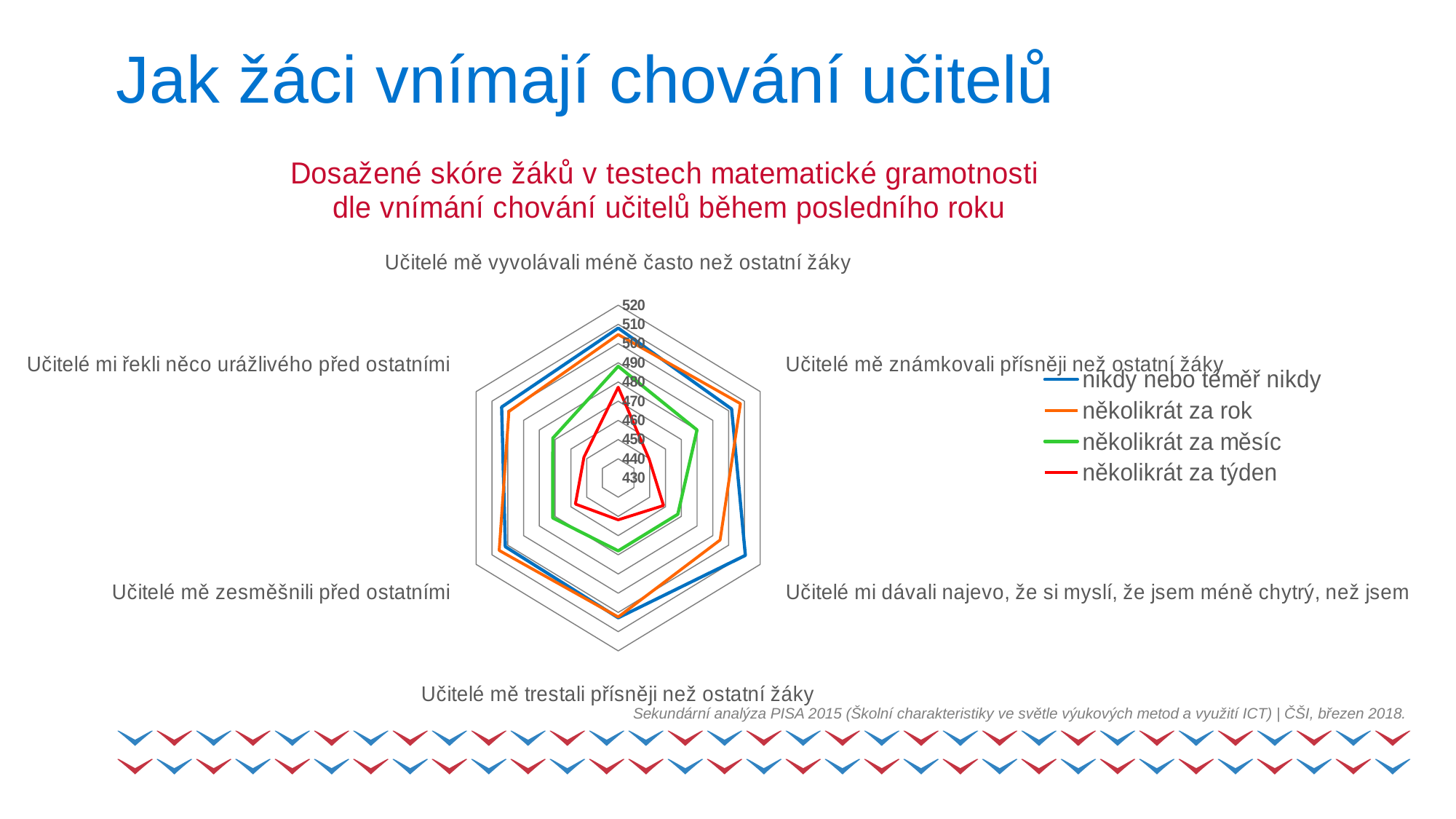

Jak žáci vnímají chování učitelů

### Chart: Dosažené skóre žáků v testech matematické gramotnosti
dle vnímání chování učitelů během posledního roku

| Category | nikdy nebo téměř nikdy | několikrát za rok | několikrát za měsíc | několikrát za týden |
|---|---|---|---|---|
| Učitelé mě vyvolávali méně často než ostatní žáky | 508.0622886832357 | 504.68805275399865 | 488.15984919033025 | 477.26453244855793 |
| Učitelé mě známkovali přísněji než ostatní žáky | 501.89111743105076 | 507.47820238370315 | 479.97487208222356 | 449.62666903365096 |
| Učitelé mi dávali najevo, že si myslí, že jsem méně chytrý, než jsem | 510.598271361304 | 494.59979558121387 | 467.7968333588221 | 458.71552872944403 |
| Učitelé mě trestali přísněji než ostatní žáky | 502.80455636516035 | 502.37940651231804 | 467.9417539151368 | 451.79443214013855 |
| Učitelé mě zesměšnili před ostatními | 501.5352193043565 | 505.43384515551713 | 471.52382395998546 | 457.14885913796405 |
| Učitelé mi řekli něco urážlivého před ostatními | 503.8861195344654 | 499.279411428365 | 471.438944192376 | 451.68876301880357 |
Sekundární analýza PISA 2015 (Školní charakteristiky ve světle výukových metod a využití ICT) | ČŠI, březen 2018.